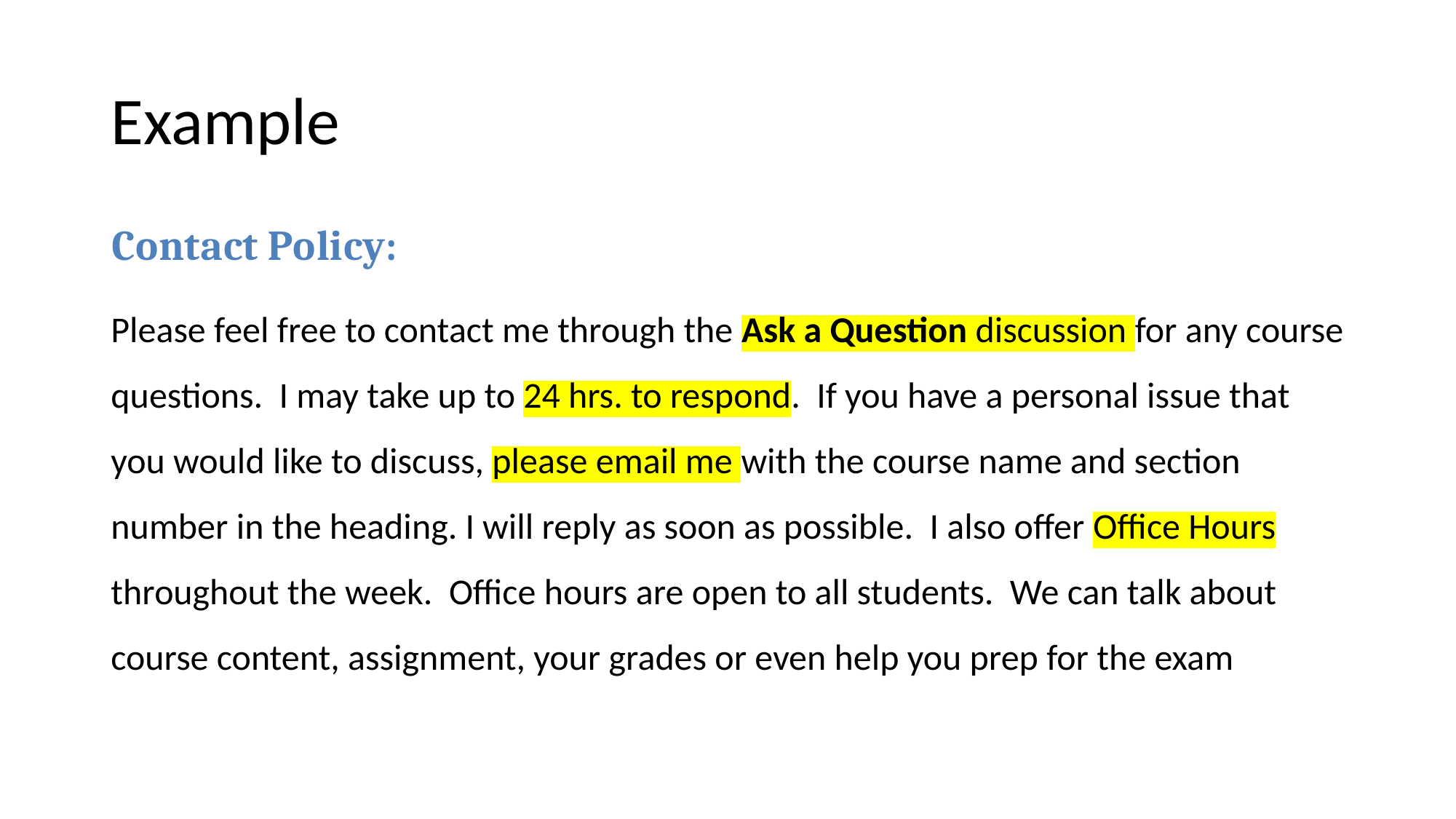

# Example
Contact Policy:
Please feel free to contact me through the Ask a Question discussion for any course questions.  I may take up to 24 hrs. to respond.  If you have a personal issue that you would like to discuss, please email me with the course name and section number in the heading. I will reply as soon as possible.  I also offer Office Hours throughout the week.  Office hours are open to all students.  We can talk about course content, assignment, your grades or even help you prep for the exam